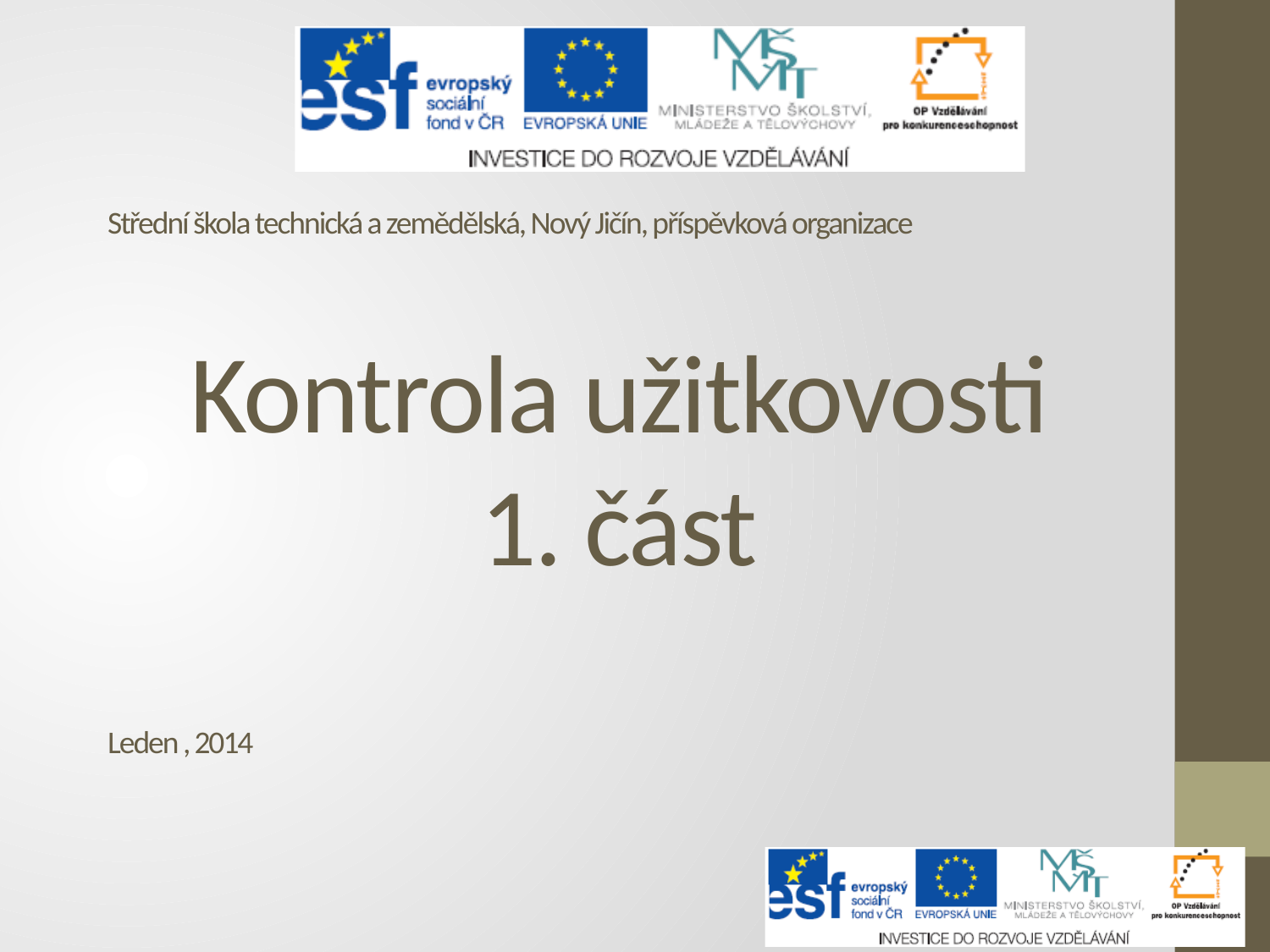

Střední škola technická a zemědělská, Nový Jičín, příspěvková organizace
# Kontrola užitkovosti 1. část
Leden , 2014